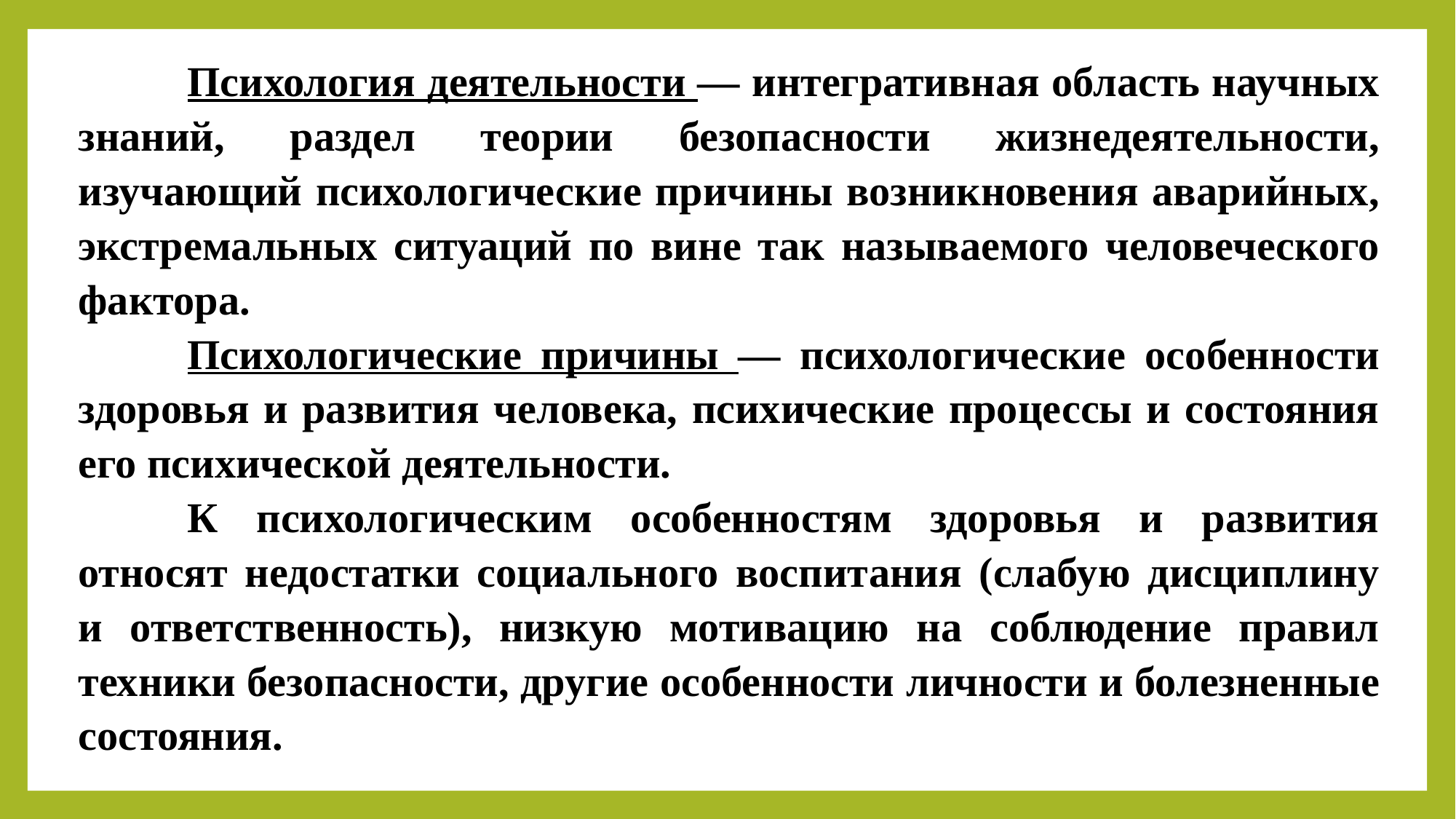

Психология деятельности — интегративная область научных знаний, раздел теории безопасности жизнедеятельности, изучающий психологические причины возникновения аварийных, экстремальных ситуаций по вине так называемого человеческого фактора.
	Психологические причины — психологические особенности здоровья и развития человека, психические процессы и состояния его психической деятельности.
	К психологическим особенностям здоровья и развития относят недостатки социального воспитания (слабую дисциплину и ответственность), низкую мотивацию на соблюдение правил техники безопасности, другие особенности личности и болезненные состояния.